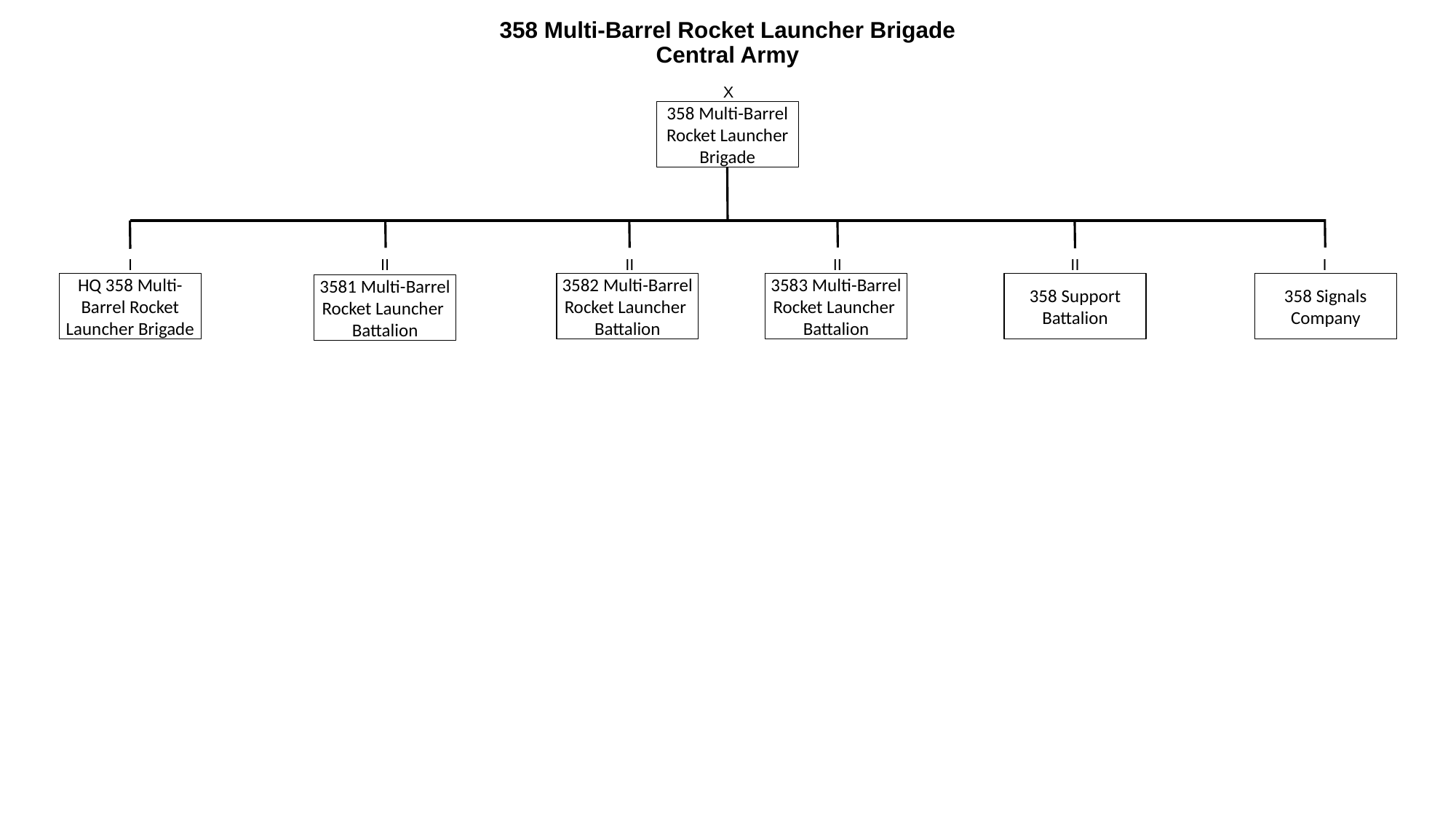

# 358 Multi-Barrel Rocket Launcher Brigade Central Army
X
358 Multi-Barrel Rocket Launcher Brigade
I
II
II
II
II
I
HQ 358 Multi-Barrel Rocket Launcher Brigade
3582 Multi-Barrel Rocket Launcher
Battalion
3583 Multi-Barrel Rocket Launcher
Battalion
358 Support Battalion
358 Signals Company
3581 Multi-Barrel Rocket Launcher
Battalion